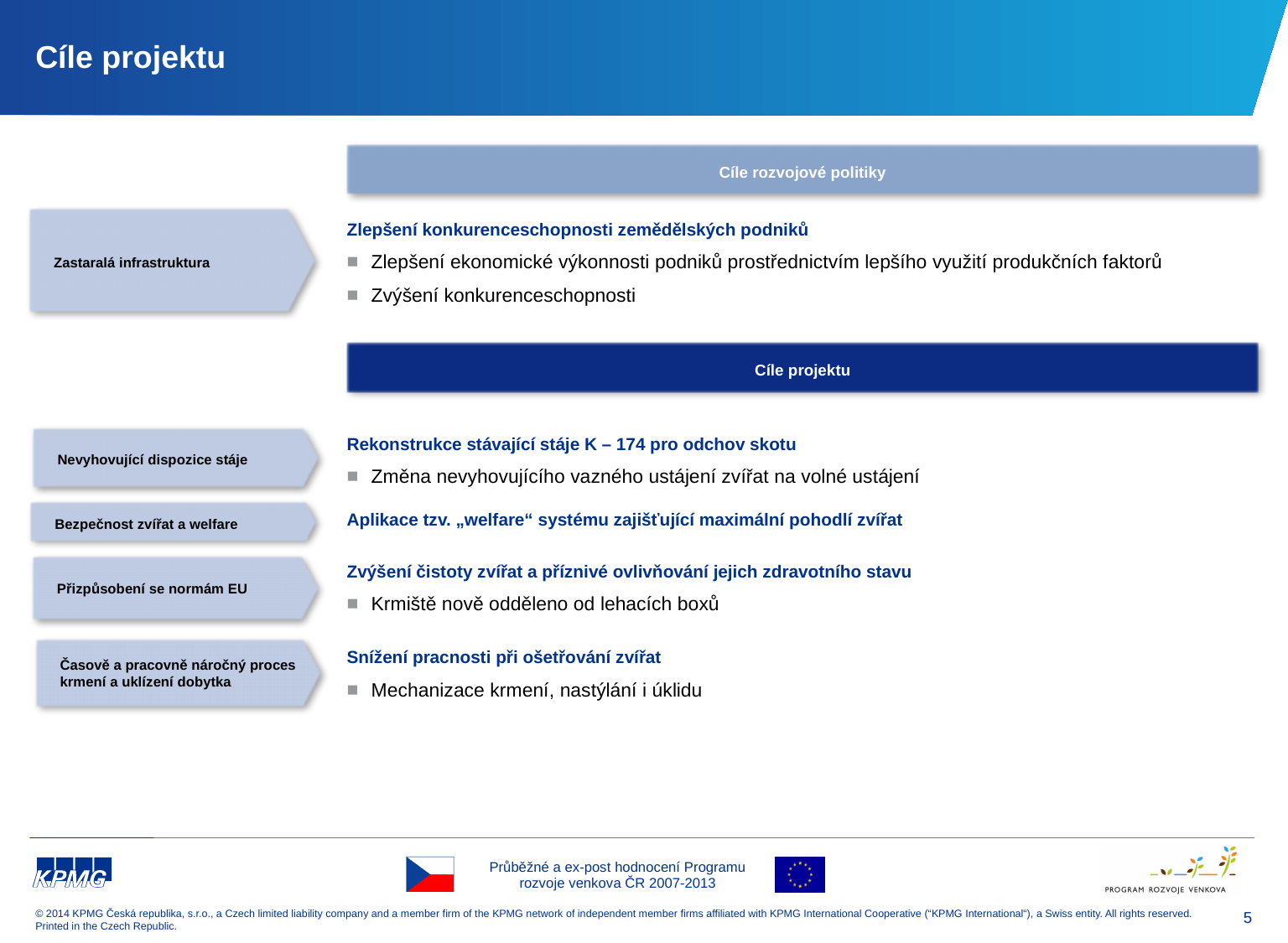

# Cíle projektu
Cíle rozvojové politiky
Zastaralá infrastruktura
Zlepšení konkurenceschopnosti zemědělských podniků
Zlepšení ekonomické výkonnosti podniků prostřednictvím lepšího využití produkčních faktorů
Zvýšení konkurenceschopnosti
Cíle projektu

Rekonstrukce stávající stáje K – 174 pro odchov skotu
Změna nevyhovujícího vazného ustájení zvířat na volné ustájení

Aplikace tzv. „welfare“ systému zajišťující maximální pohodlí zvířat

Zvýšení čistoty zvířat a příznivé ovlivňování jejich zdravotního stavu
Krmiště nově odděleno od lehacích boxů
Snížení pracnosti při ošetřování zvířat
Mechanizace krmení, nastýlání i úklidu

Nevyhovující dispozice stáje
Bezpečnost zvířat a welfare
Přizpůsobení se normám EU
Časově a pracovně náročný proces krmení a uklízení dobytka